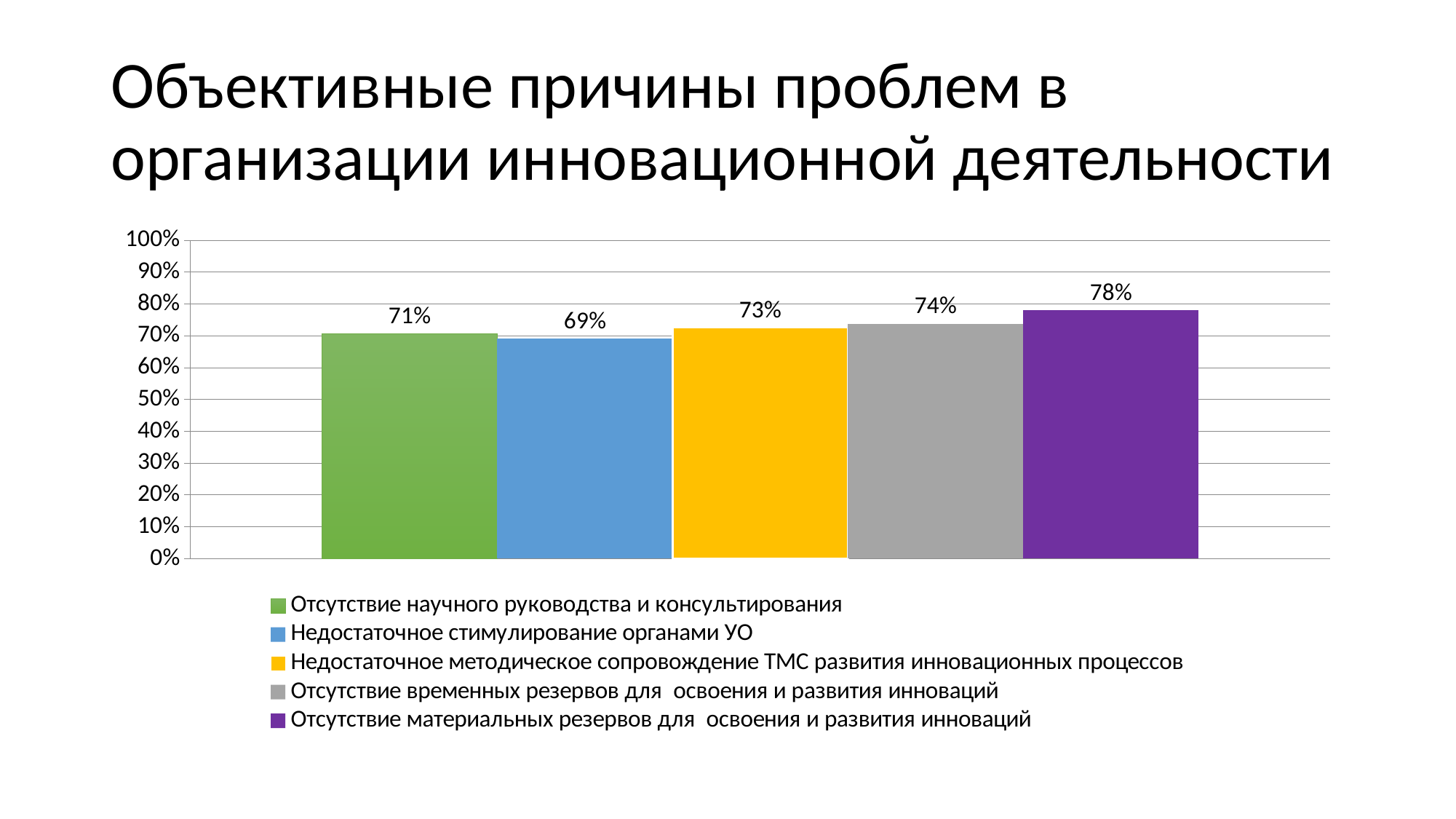

# Объективные причины проблем в организации инновационной деятельности

### Chart

| Category | Отсутствие научного руководства и консультирования  | Недостаточное стимулирование органами УО | Недостаточное методическое сопровождение ТМС развития инновационных процессов | Отсутствие временных резервов для  освоения и развития инноваций | Отсутствие материальных резервов для  освоения и развития инноваций |
|---|---|---|---|---|---|